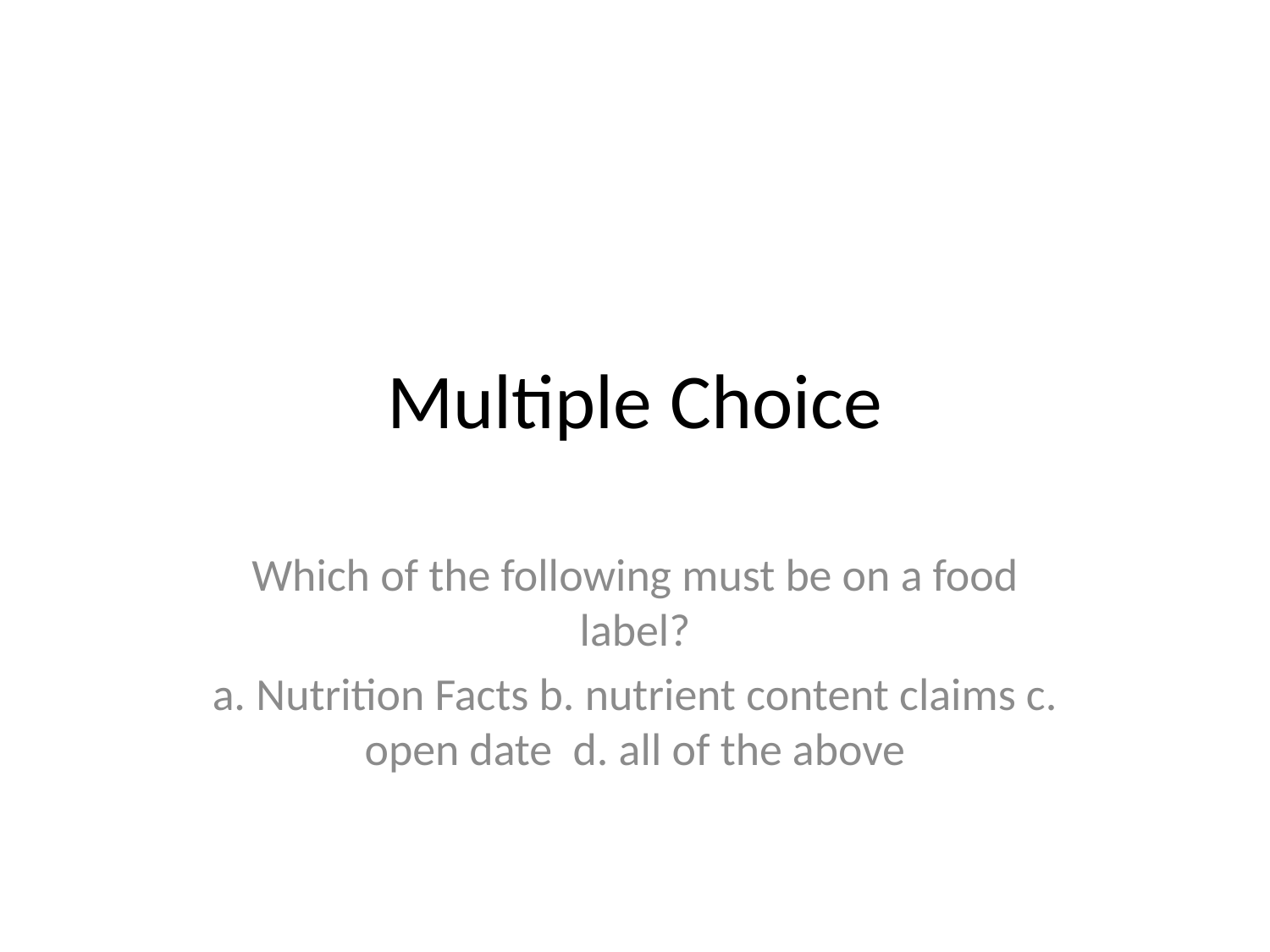

# Multiple Choice
Which of the following must be on a food label?
a. Nutrition Facts b. nutrient content claims c. open date  d. all of the above